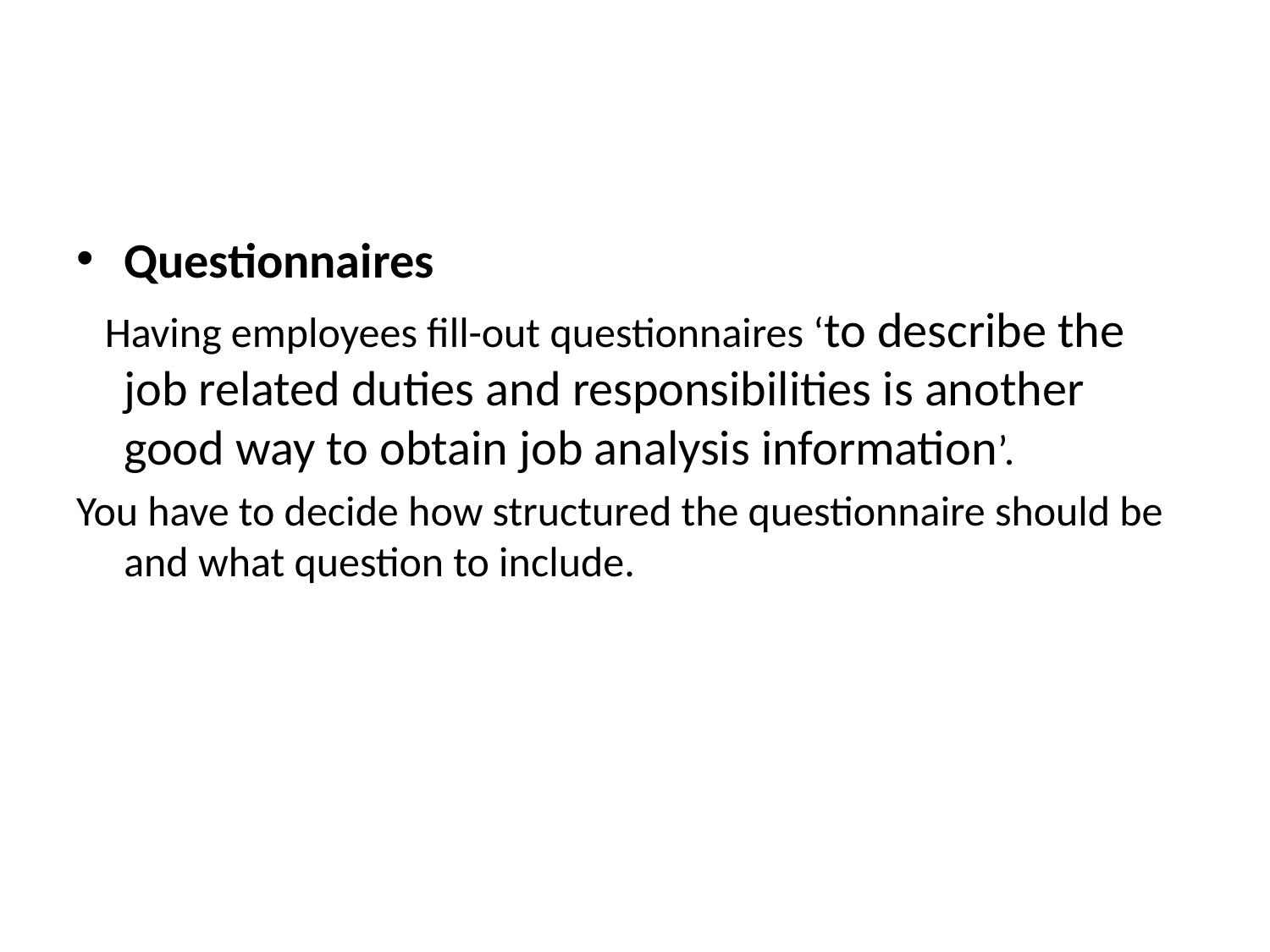

Questionnaires
   Having employees fill-out questionnaires ‘to describe the job related duties and responsibilities is another good way to obtain job analysis information’.
You have to decide how structured the questionnaire should be and what question to include.